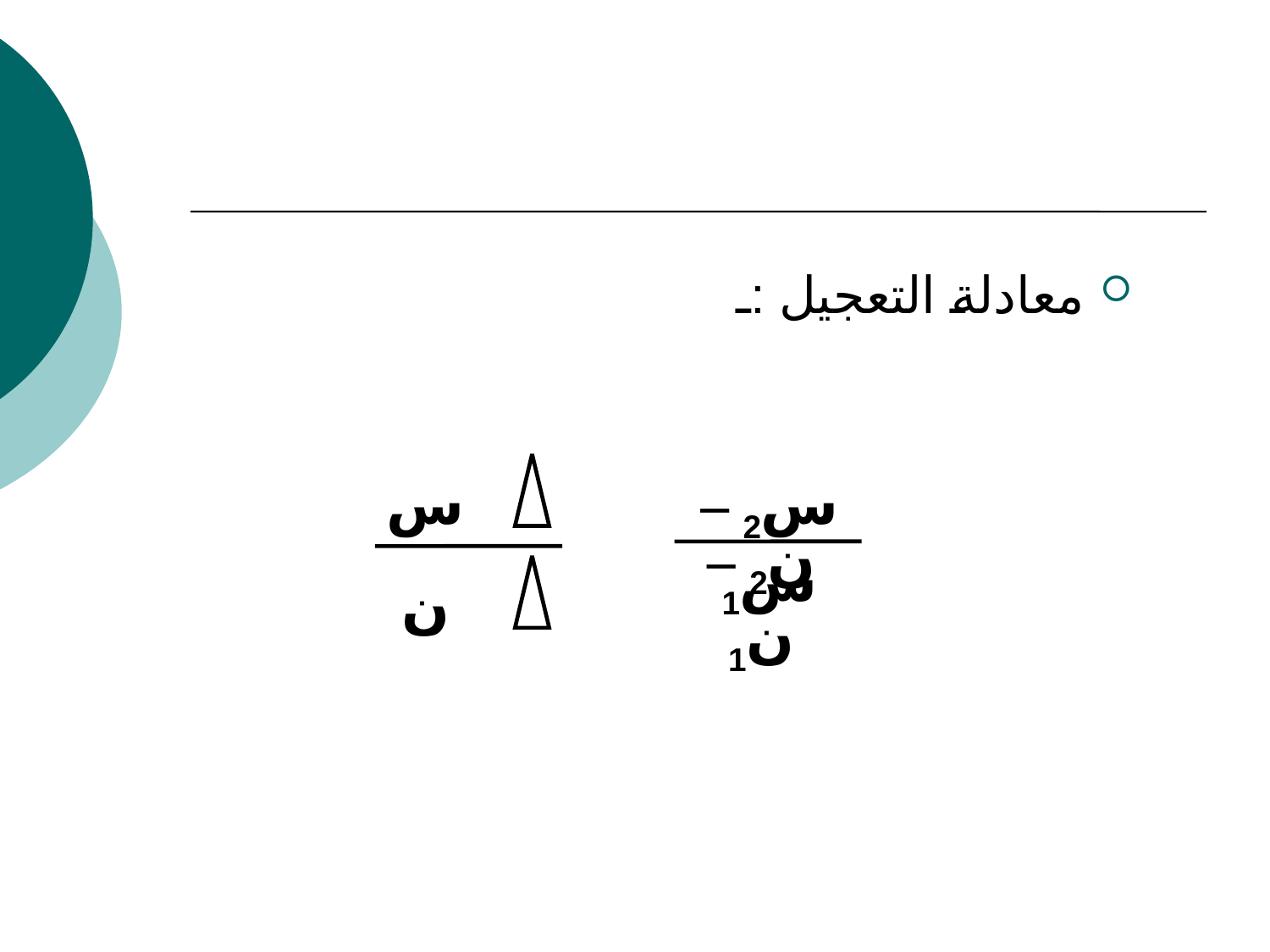

معادلة التعجيل :ـ

س

س2 – س1

ن
ن2 – ن1